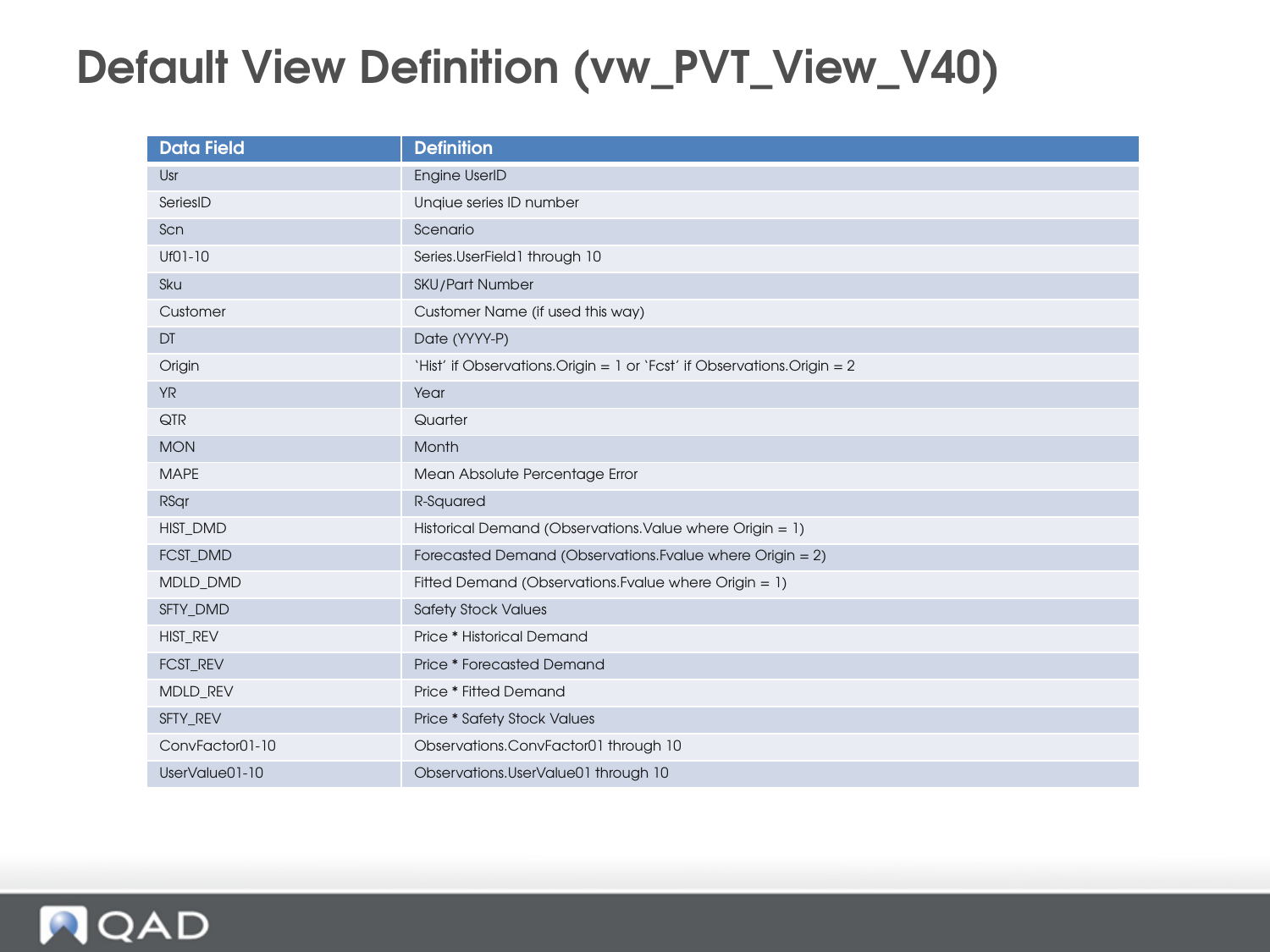

# Default View Definition (vw_PVT_View_V40)
| Data Field | Definition |
| --- | --- |
| Usr | Engine UserID |
| SeriesID | Unqiue series ID number |
| Scn | Scenario |
| Uf01-10 | Series.UserField1 through 10 |
| Sku | SKU/Part Number |
| Customer | Customer Name (if used this way) |
| DT | Date (YYYY-P) |
| Origin | ‘Hist’ if Observations.Origin = 1 or ‘Fcst’ if Observations.Origin = 2 |
| YR | Year |
| QTR | Quarter |
| MON | Month |
| MAPE | Mean Absolute Percentage Error |
| RSqr | R-Squared |
| HIST\_DMD | Historical Demand (Observations.Value where Origin = 1) |
| FCST\_DMD | Forecasted Demand (Observations.Fvalue where Origin = 2) |
| MDLD\_DMD | Fitted Demand (Observations.Fvalue where Origin = 1) |
| SFTY\_DMD | Safety Stock Values |
| HIST\_REV | Price \* Historical Demand |
| FCST\_REV | Price \* Forecasted Demand |
| MDLD\_REV | Price \* Fitted Demand |
| SFTY\_REV | Price \* Safety Stock Values |
| ConvFactor01-10 | Observations.ConvFactor01 through 10 |
| UserValue01-10 | Observations.UserValue01 through 10 |